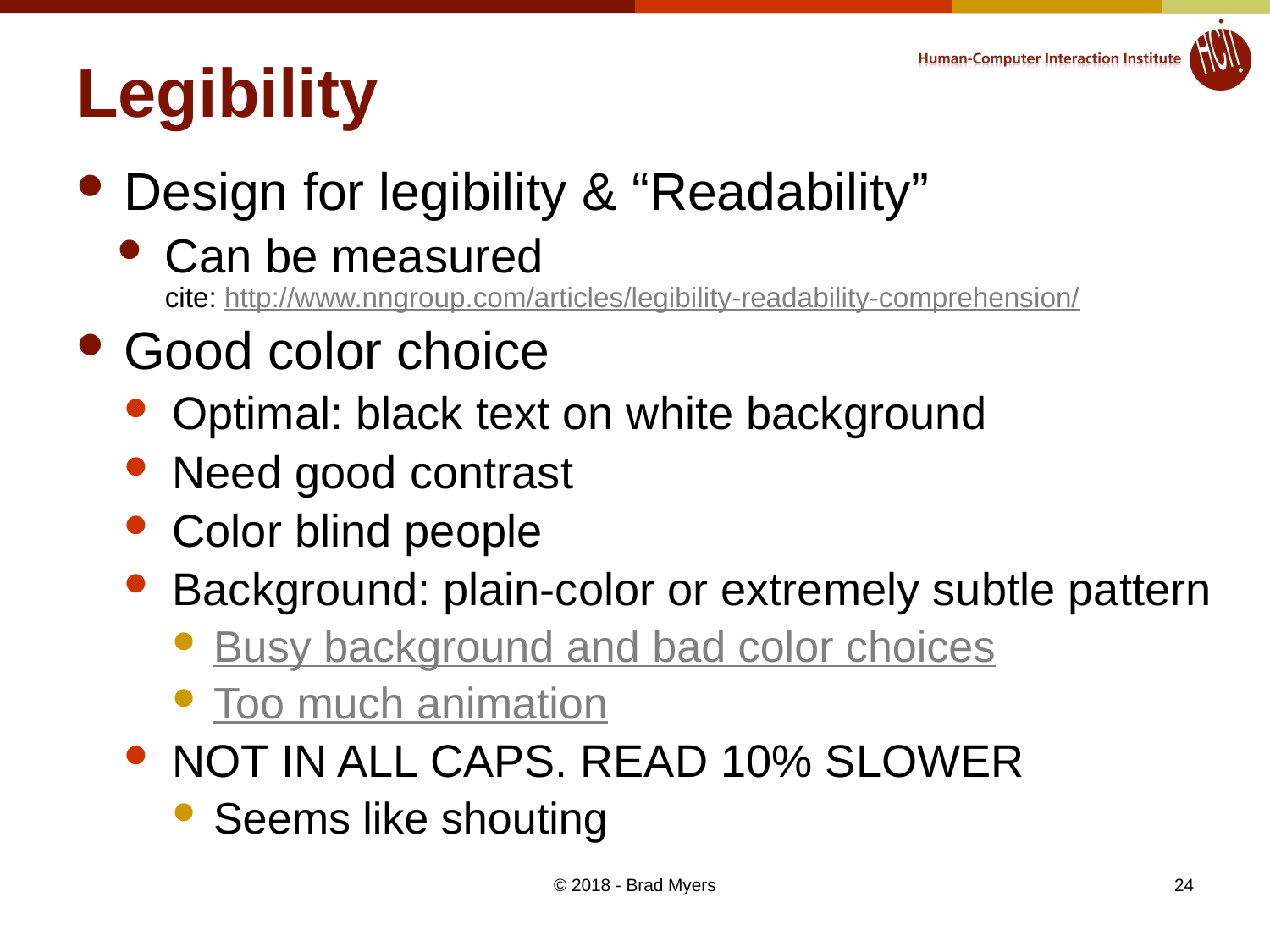

# Legibility
Design for legibility & “Readability”
Can be measured
cite: http://www.nngroup.com/articles/legibility-readability-comprehension/
Good color choice
Optimal: black text on white background
Need good contrast
Color blind people
Background: plain-color or extremely subtle pattern
Busy background and bad color choices
Too much animation
NOT IN ALL CAPS. READ 10% SLOWER
Seems like shouting
© 2018 - Brad Myers
24